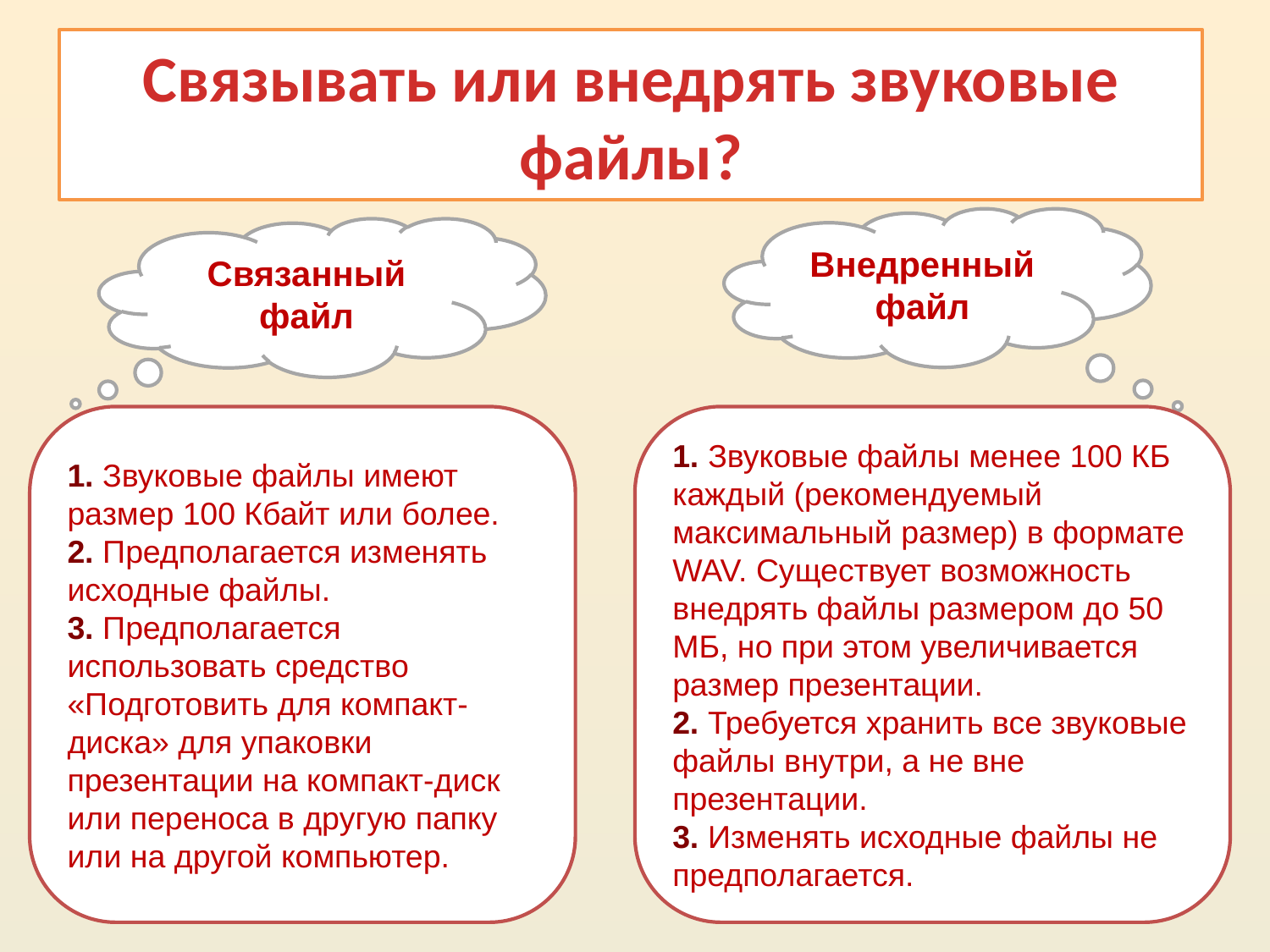

# Связывать или внедрять звуковые файлы?
Внедренный файл
Связанный файл
1. Звуковые файлы имеют размер 100 Кбайт или более.
2. Предполагается изменять исходные файлы.
3. Предполагается использовать средство «Подготовить для компакт-диска» для упаковки презентации на компакт-диск или переноса в другую папку или на другой компьютер.
1. Звуковые файлы менее 100 КБ каждый (рекомендуемый максимальный размер) в формате WAV. Существует возможность внедрять файлы размером до 50 МБ, но при этом увеличивается размер презентации.
2. Требуется хранить все звуковые файлы внутри, а не вне презентации.
3. Изменять исходные файлы не предполагается.